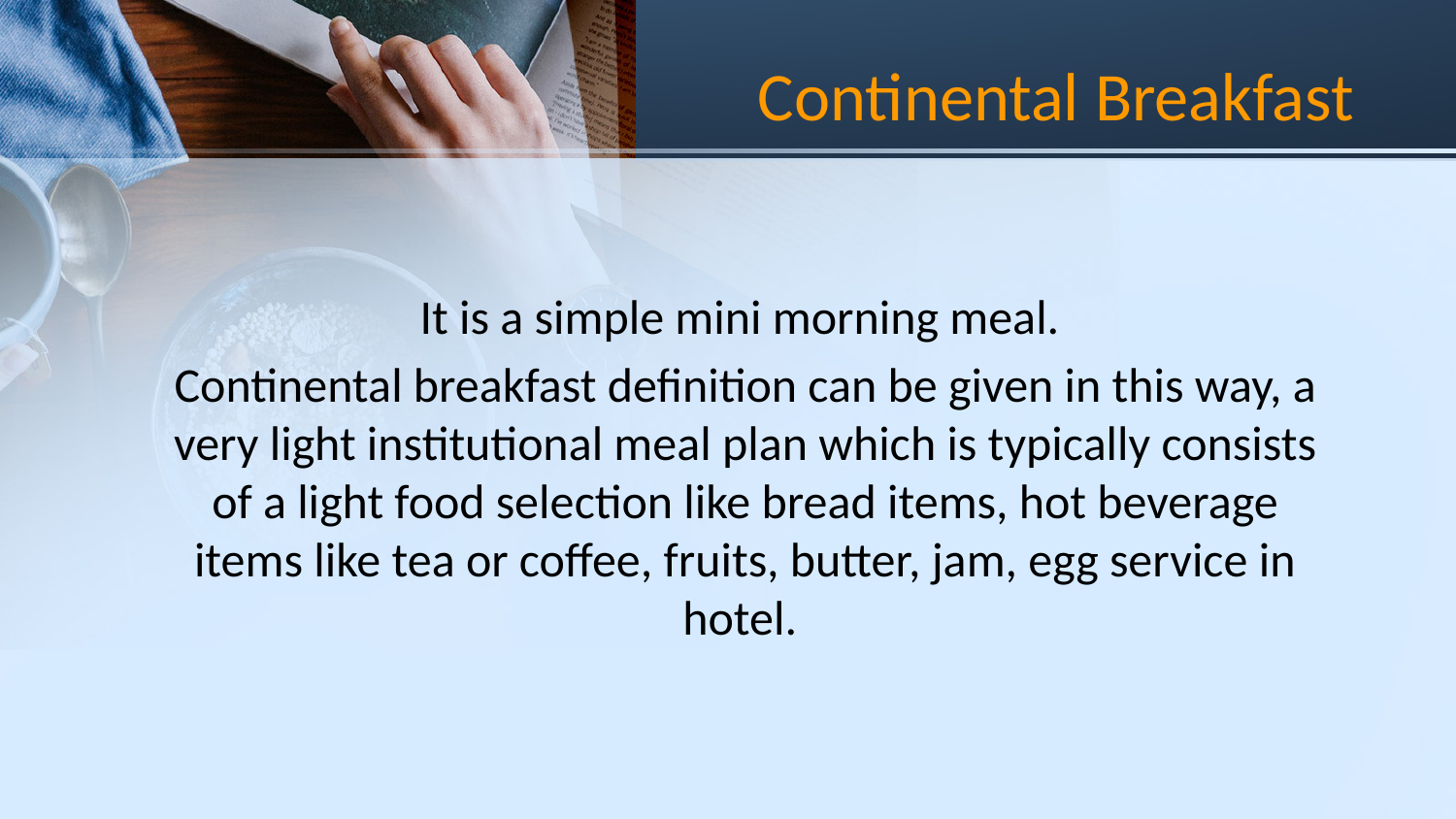

# Continental Breakfast
It is a simple mini morning meal.
Continental breakfast definition can be given in this way, a very light institutional meal plan which is typically consists of a light food selection like bread items, hot beverage items like tea or coffee, fruits, butter, jam, egg service in hotel.